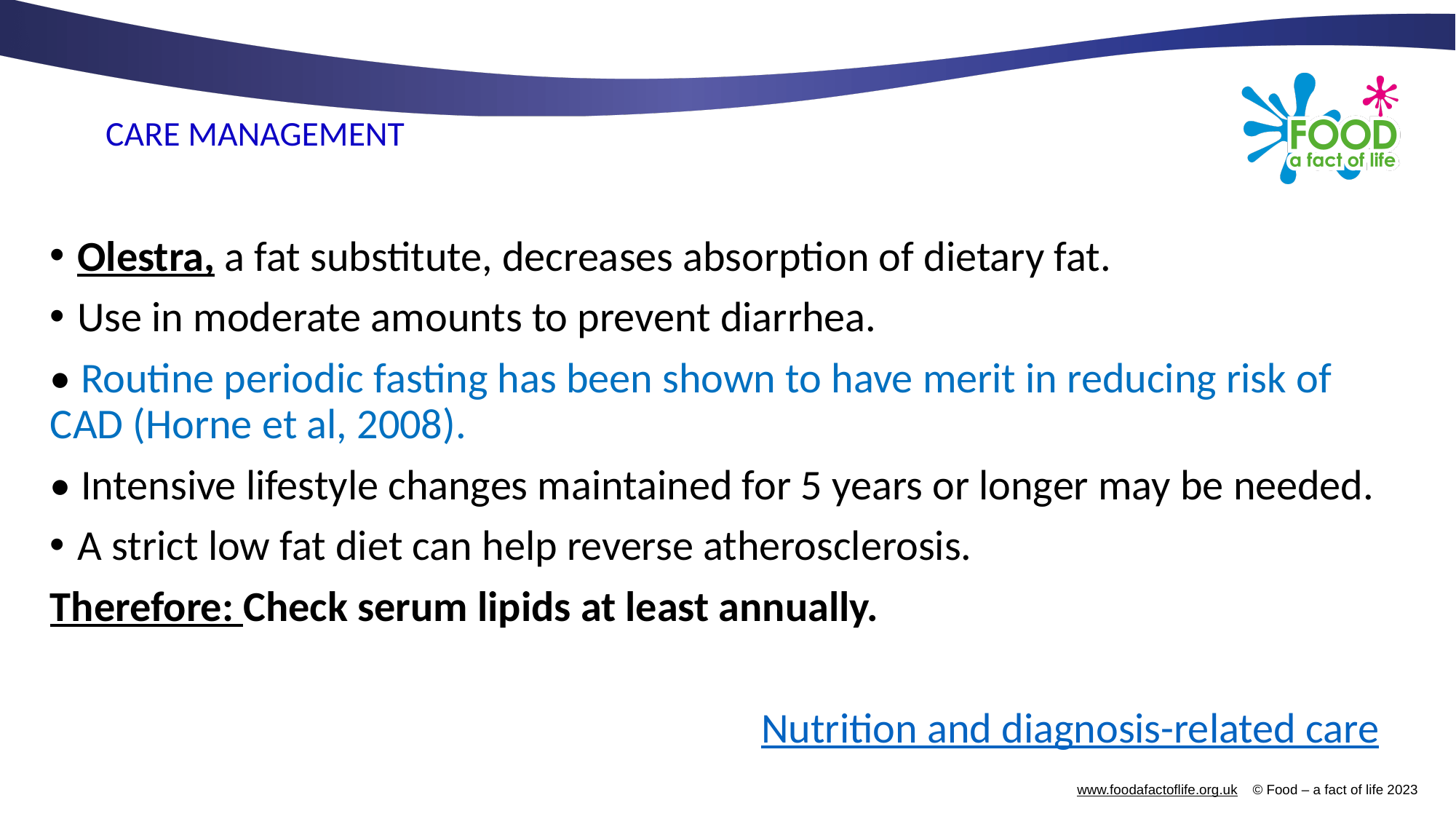

# CARE MANAGEMENT
Olestra, a fat substitute, decreases absorption of dietary fat.
Use in moderate amounts to prevent diarrhea.
• Routine periodic fasting has been shown to have merit in reducing risk of CAD (Horne et al, 2008).
• Intensive lifestyle changes maintained for 5 years or longer may be needed.
A strict low fat diet can help reverse atherosclerosis.
Therefore: Check serum lipids at least annually.

Nutrition and diagnosis-related care